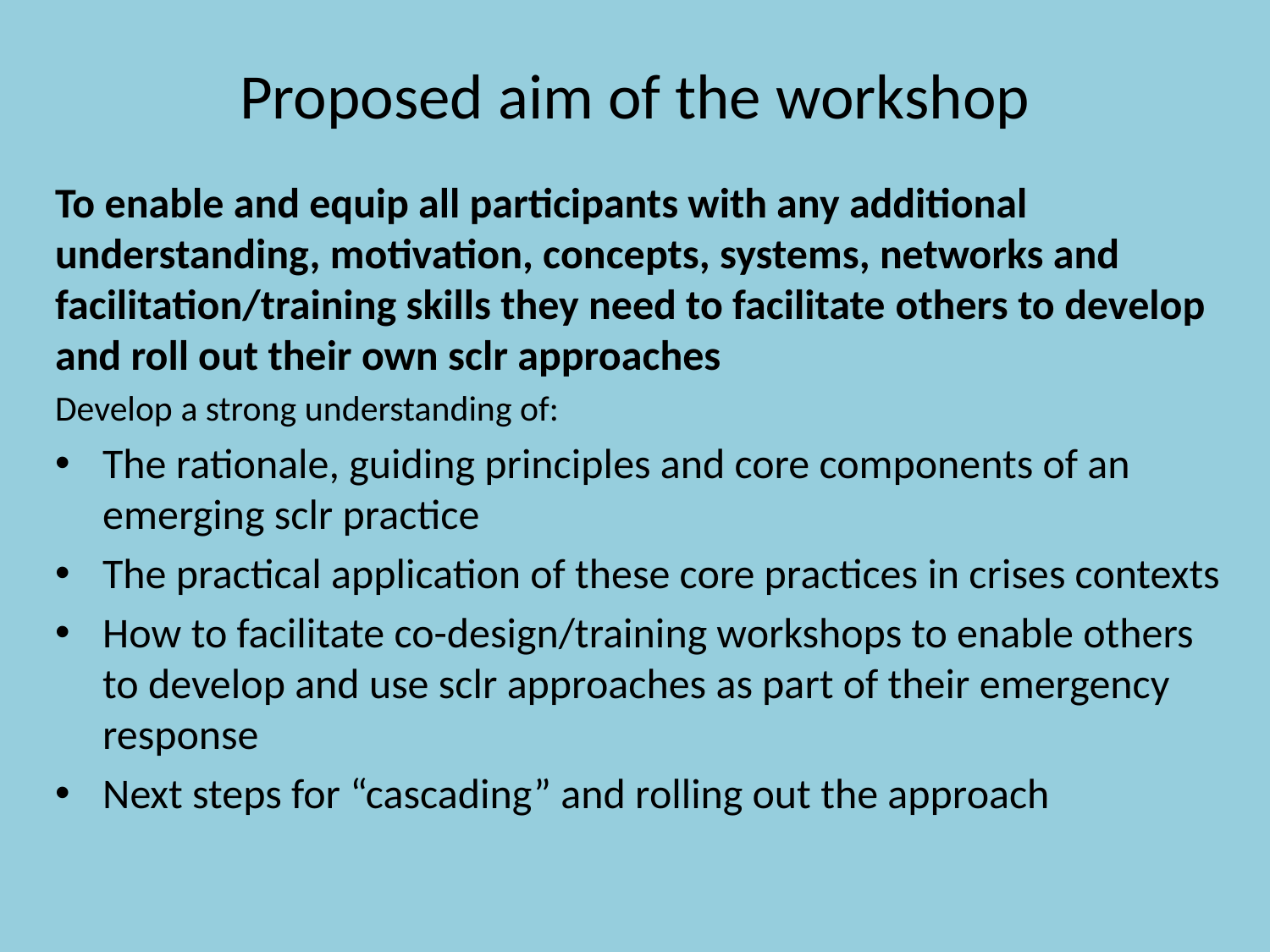

# Proposed aim of the workshop
To enable and equip all participants with any additional understanding, motivation, concepts, systems, networks and facilitation/training skills they need to facilitate others to develop and roll out their own sclr approaches
Develop a strong understanding of:
The rationale, guiding principles and core components of an emerging sclr practice
The practical application of these core practices in crises contexts
How to facilitate co-design/training workshops to enable others to develop and use sclr approaches as part of their emergency response
Next steps for “cascading” and rolling out the approach